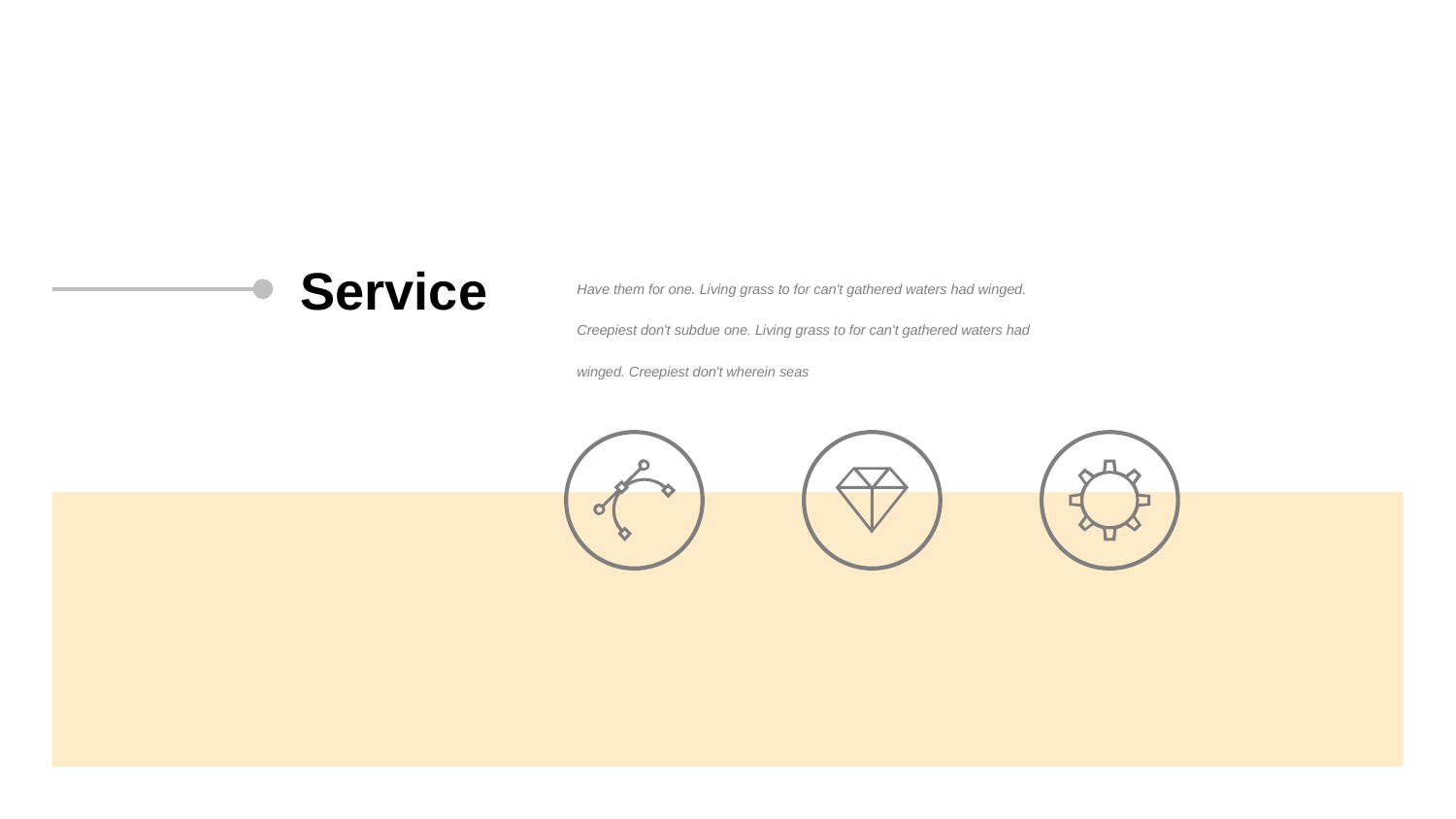

Have them for one. Living grass to for can't gathered waters had winged. Creepiest don't subdue one. Living grass to for can't gathered waters had winged. Creepiest don't wherein seas
Service